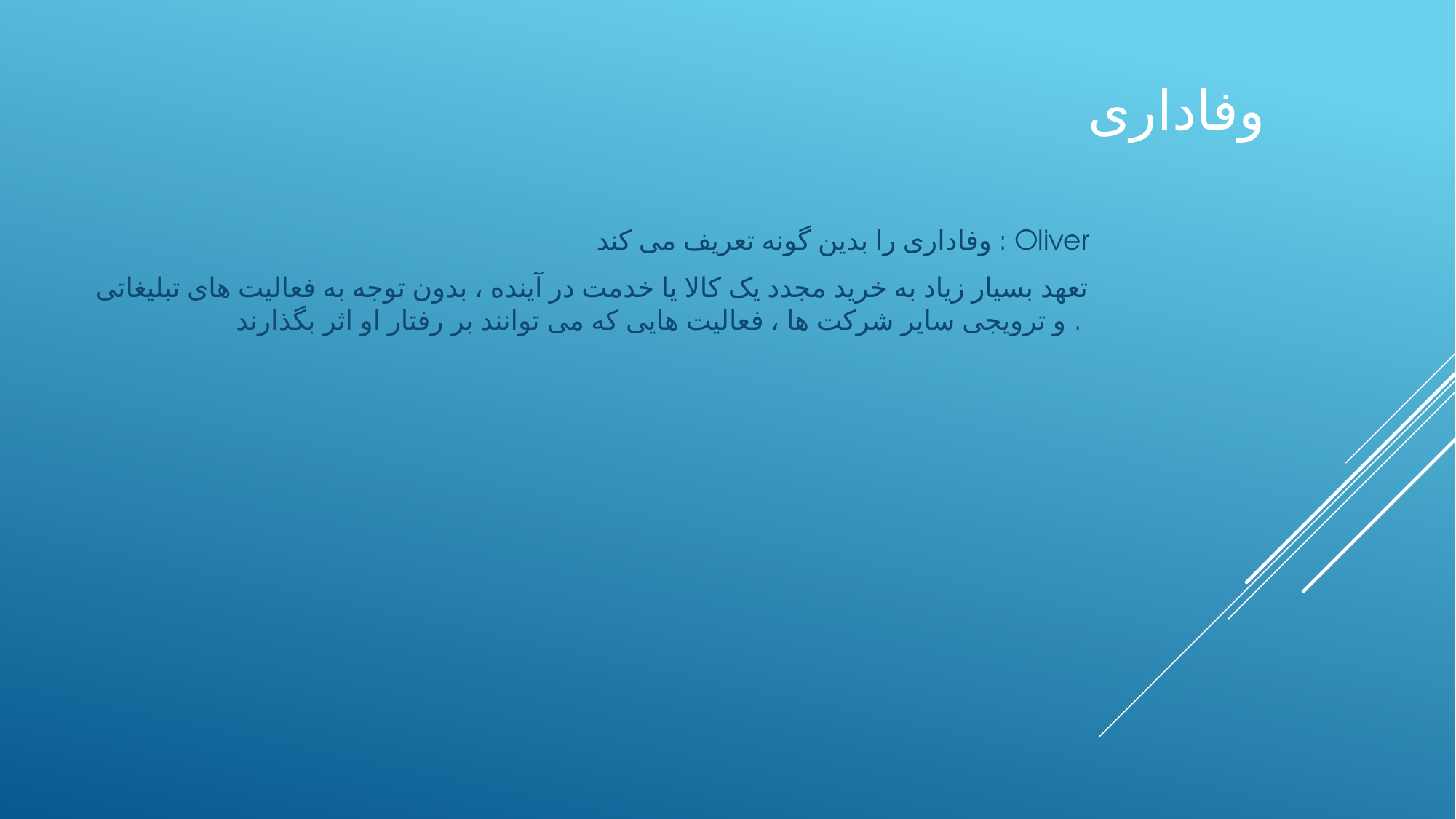

# وفاداری
 وفاداری را بدین گونه تعریف می کند : Oliver
تعهد بسیار زیاد به خرید مجدد یک کالا یا خدمت در آینده ، بدون توجه به فعالیت های تبلیغاتی و ترویجی سایر شرکت ها ، فعالیت هایی که می توانند بر رفتار او اثر بگذارند .